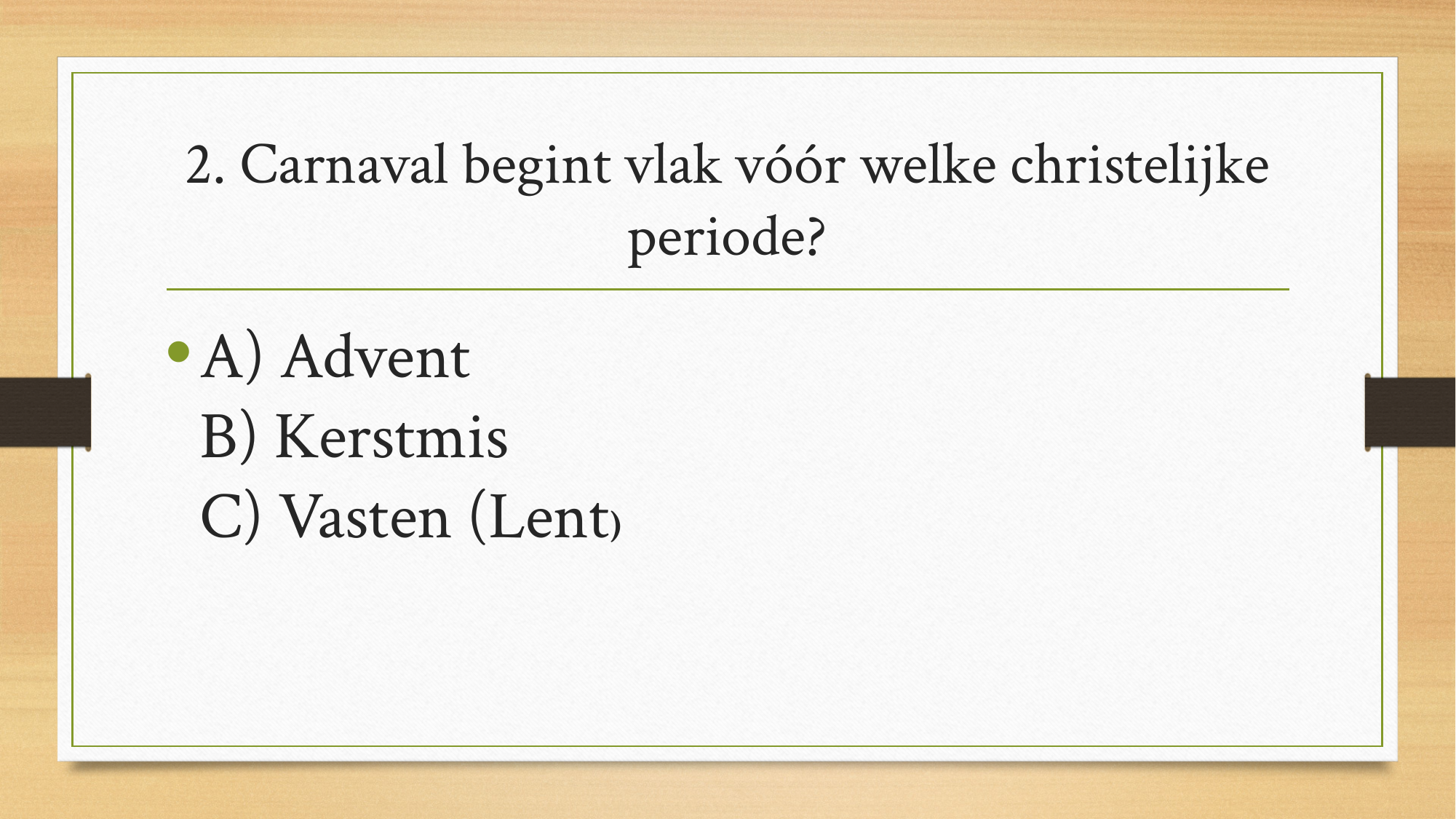

# 2. Carnaval begint vlak vóór welke christelijke periode?
A) Advent
B) Kerstmis
C) Vasten (Lent)